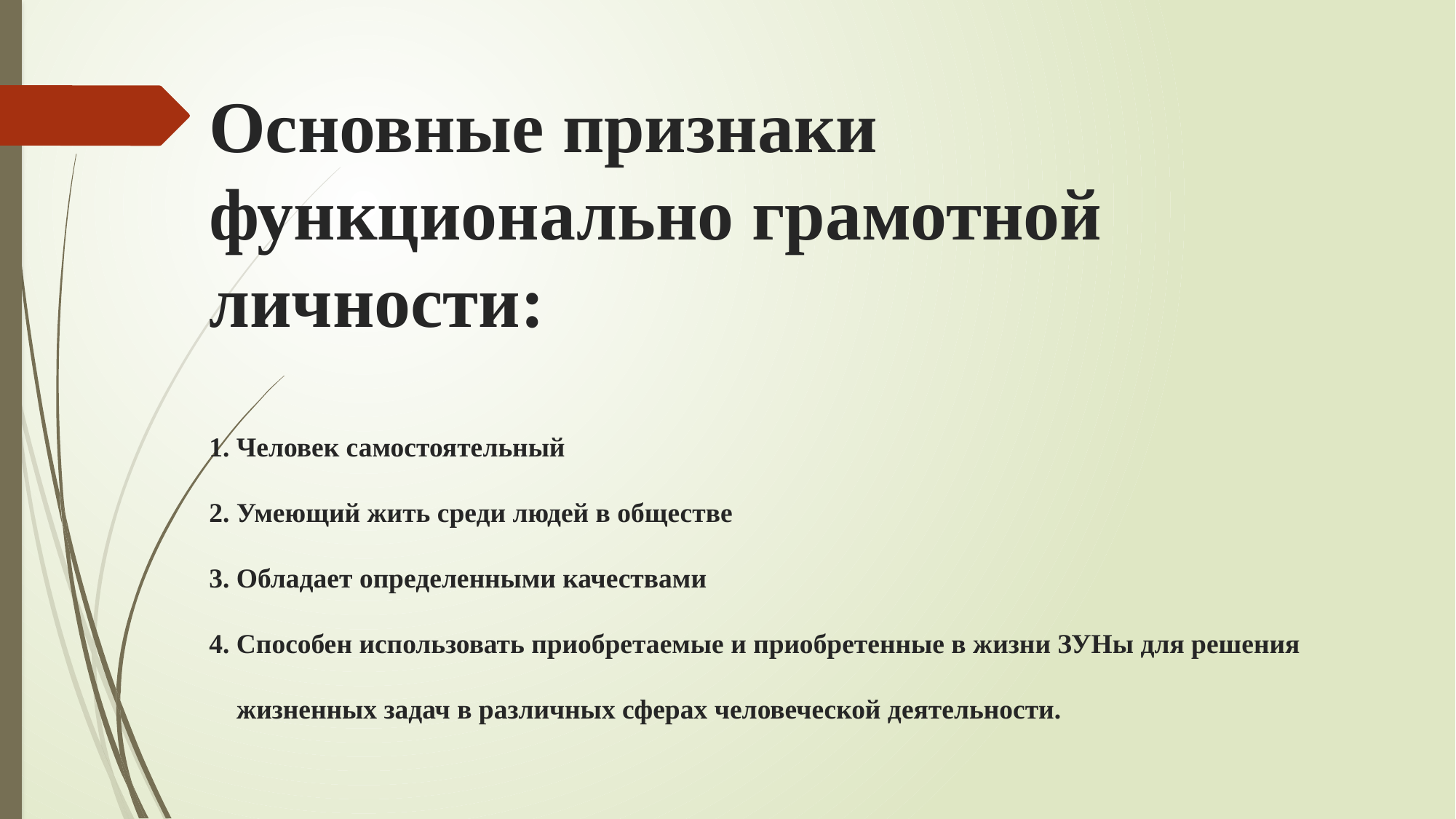

# Основные признаки функционально грамотной личности: 1. Человек самостоятельный 2. Умеющий жить среди людей в обществе 3. Обладает определенными качествами 4. Способен использовать приобретаемые и приобретенные в жизни ЗУНы для решения жизненных задач в различных сферах человеческой деятельности.